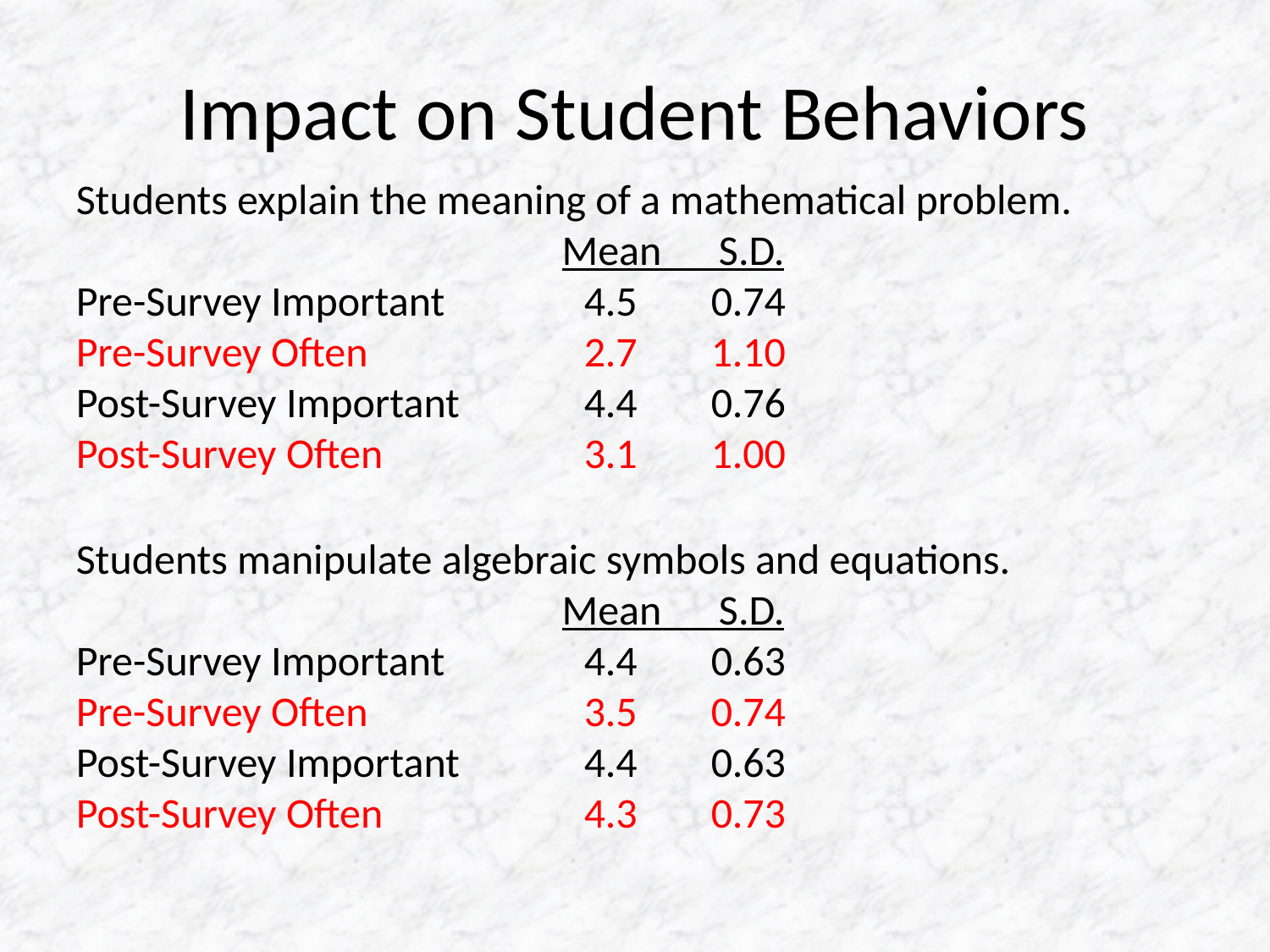

# Impact on Student Behaviors
Students explain the meaning of a mathematical problem.
                                                   Mean      S.D.
Pre-Survey Important		4.5	0.74
Pre-Survey Often		2.7	1.10
Post-Survey Important	4.4	0.76
Post-Survey Often		3.1	1.00
Students manipulate algebraic symbols and equations.
                                                   Mean      S.D.
Pre-Survey Important		4.4	0.63
Pre-Survey Often		3.5	0.74
Post-Survey Important	4.4	0.63
Post-Survey Often		4.3	0.73